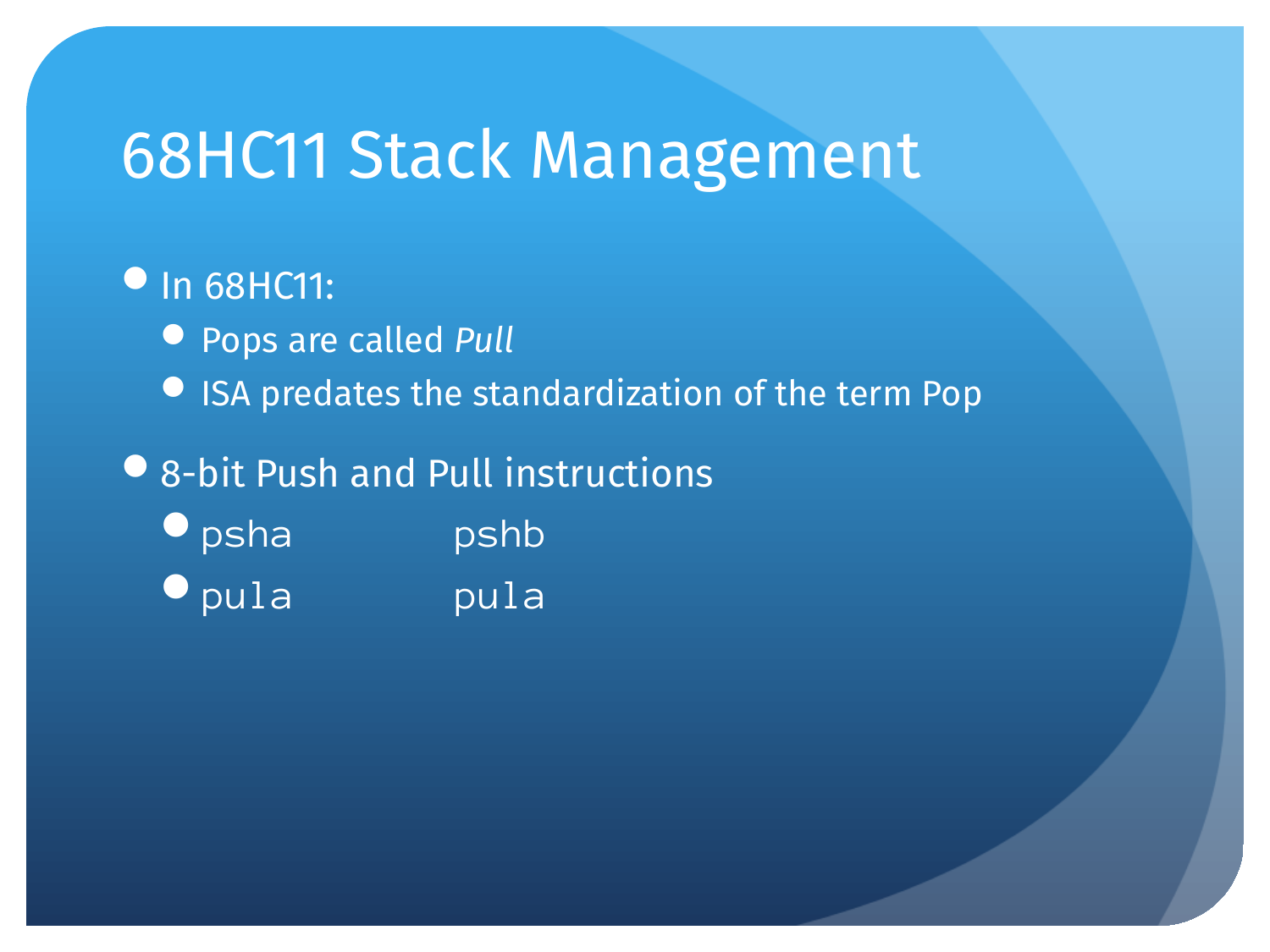

# 68HC11 Stack Management
In 68HC11:
Pops are called Pull
ISA predates the standardization of the term Pop
8-bit Push and Pull instructions
psha 		pshb
pula 		pula